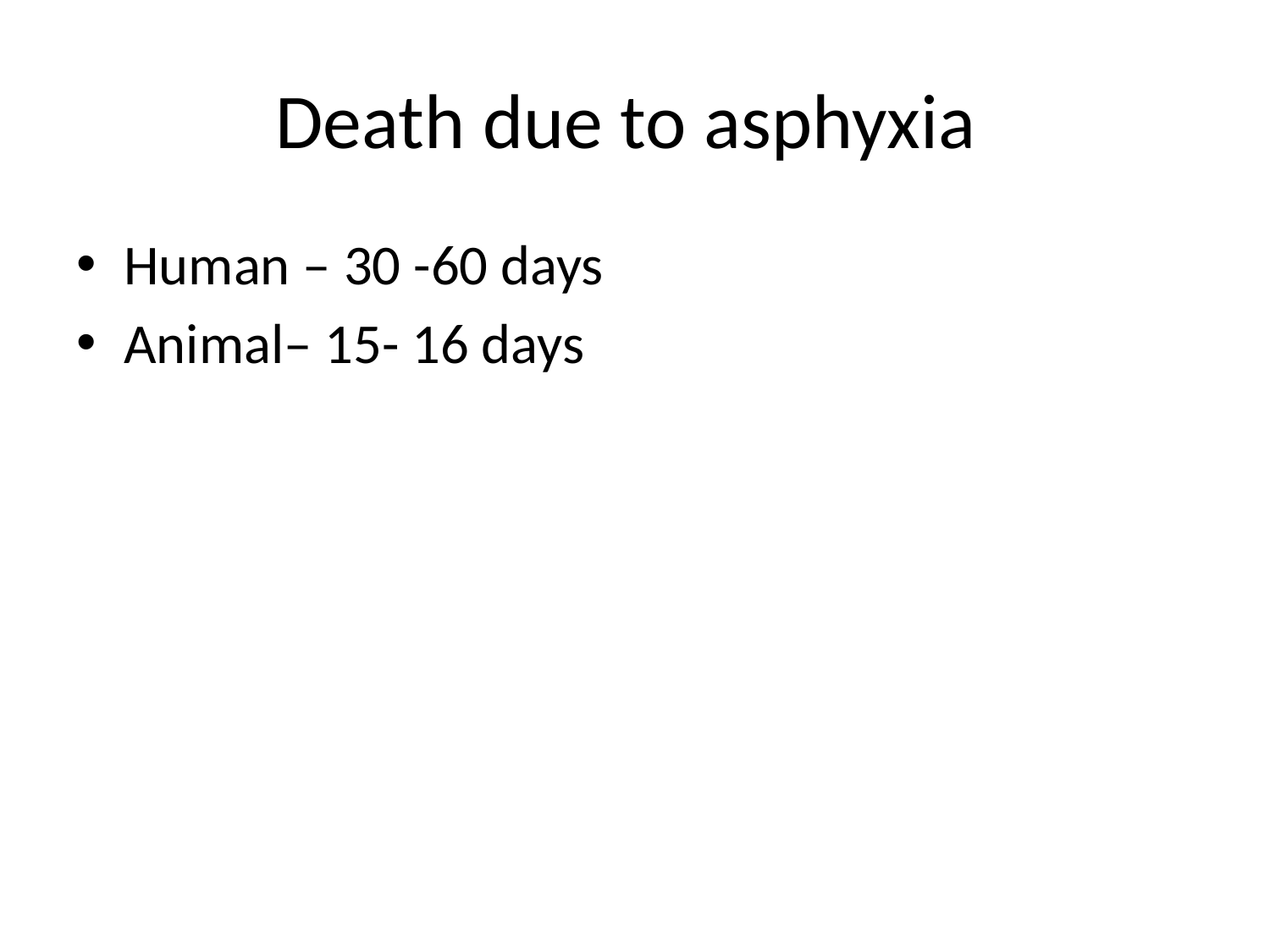

# Death due to asphyxia
Human – 30 -60 days
Animal– 15- 16 days